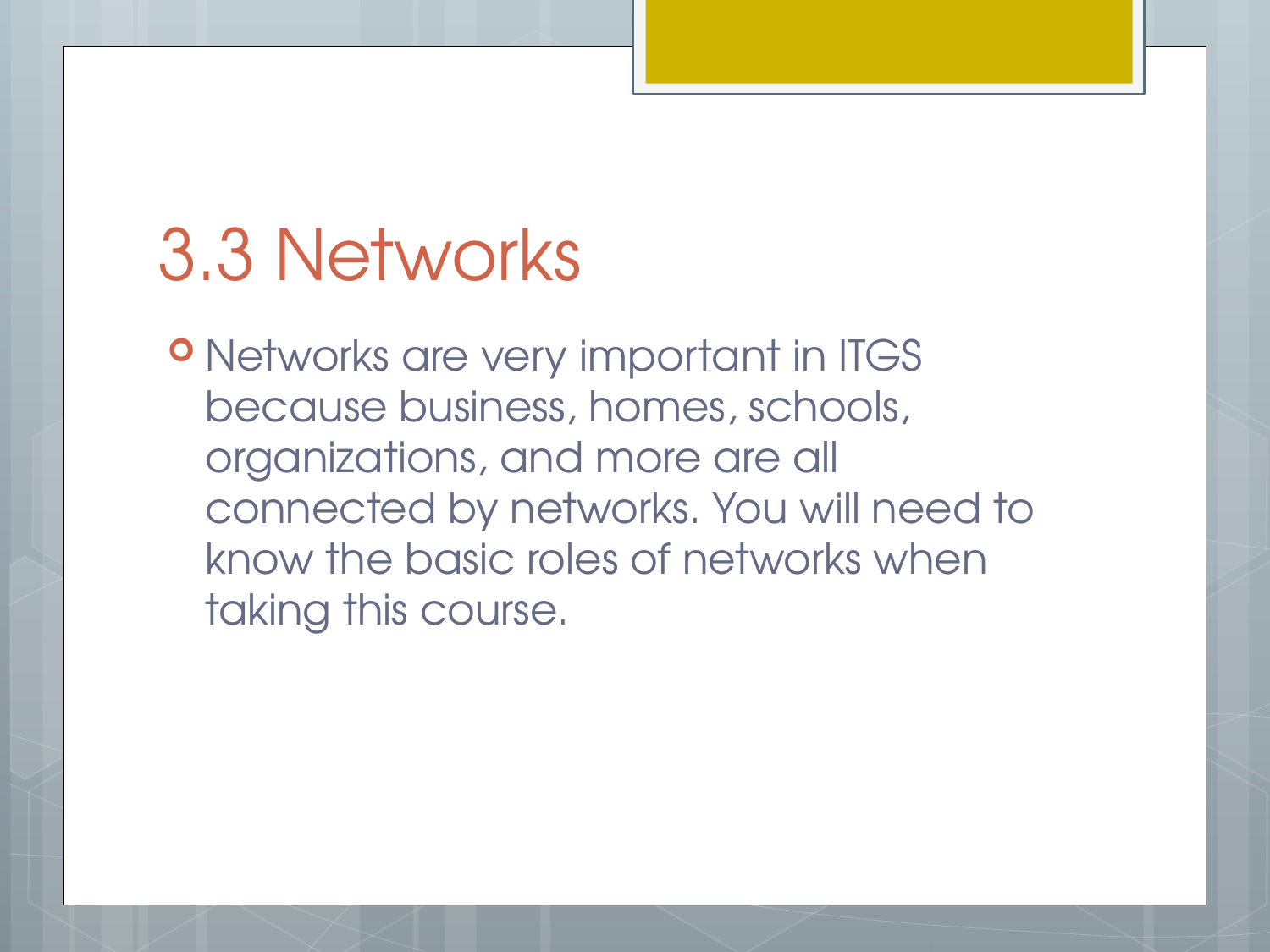

# 3.3 Networks
Networks are very important in ITGS because business, homes, schools, organizations, and more are all connected by networks. You will need to know the basic roles of networks when taking this course.